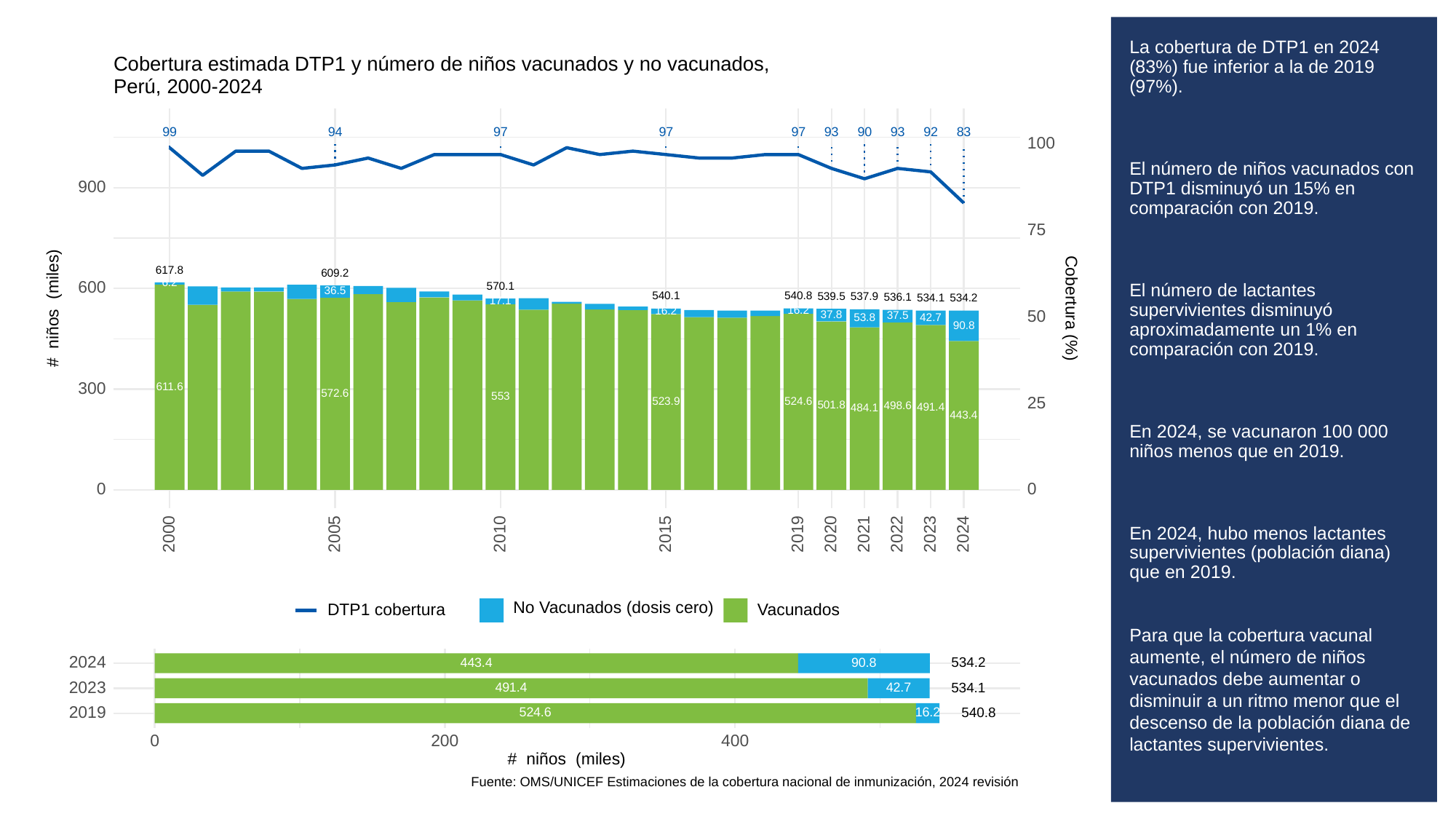

# La cobertura de DTP1 en 2024 (83%) fue inferior a la de 2019 (97%).

El número de niños vacunados con DTP1 disminuyó un 15% en comparación con 2019.

El número de lactantes supervivientes disminuyó aproximadamente un 1% en comparación con 2019.

En 2024, se vacunaron 100 000 niños menos que en 2019.

En 2024, hubo menos lactantes supervivientes (población diana) que en 2019.

Para que la cobertura vacunal aumente, el número de niños vacunados debe aumentar o disminuir a un ritmo menor que el descenso de la población diana de lactantes supervivientes.

Cobertura estimada DTP1 y número de niños vacunados y no vacunados,
Perú, 2000-2024

93
93
83
99
94
97
97
97
90
92

100

900

75

617.8
609.2
6.2
600
570.1

36.5

540.8
540.1
539.5
537.9
536.1

534.2
534.1

17.1

#  niños  (miles)
Cobertura (%)

16.2
16.2

50
37.8
37.5
42.7

53.8

90.8

300
611.6

572.6
553
25
524.6
523.9
501.8
498.6
491.4
484.1
443.4

0
0

2023
2000
2005
2010
2015
2019
2020
2021
2022
2024

No Vacunados (dosis cero)
DTP1 cobertura
Vacunados

2024
534.2
443.4
90.8

2023
534.1
491.4
42.7

2019
540.8
524.6
16.2

0
200
400
#  niños  (miles)
Fuente: OMS/UNICEF Estimaciones de la cobertura nacional de inmunización, 2024 revisión